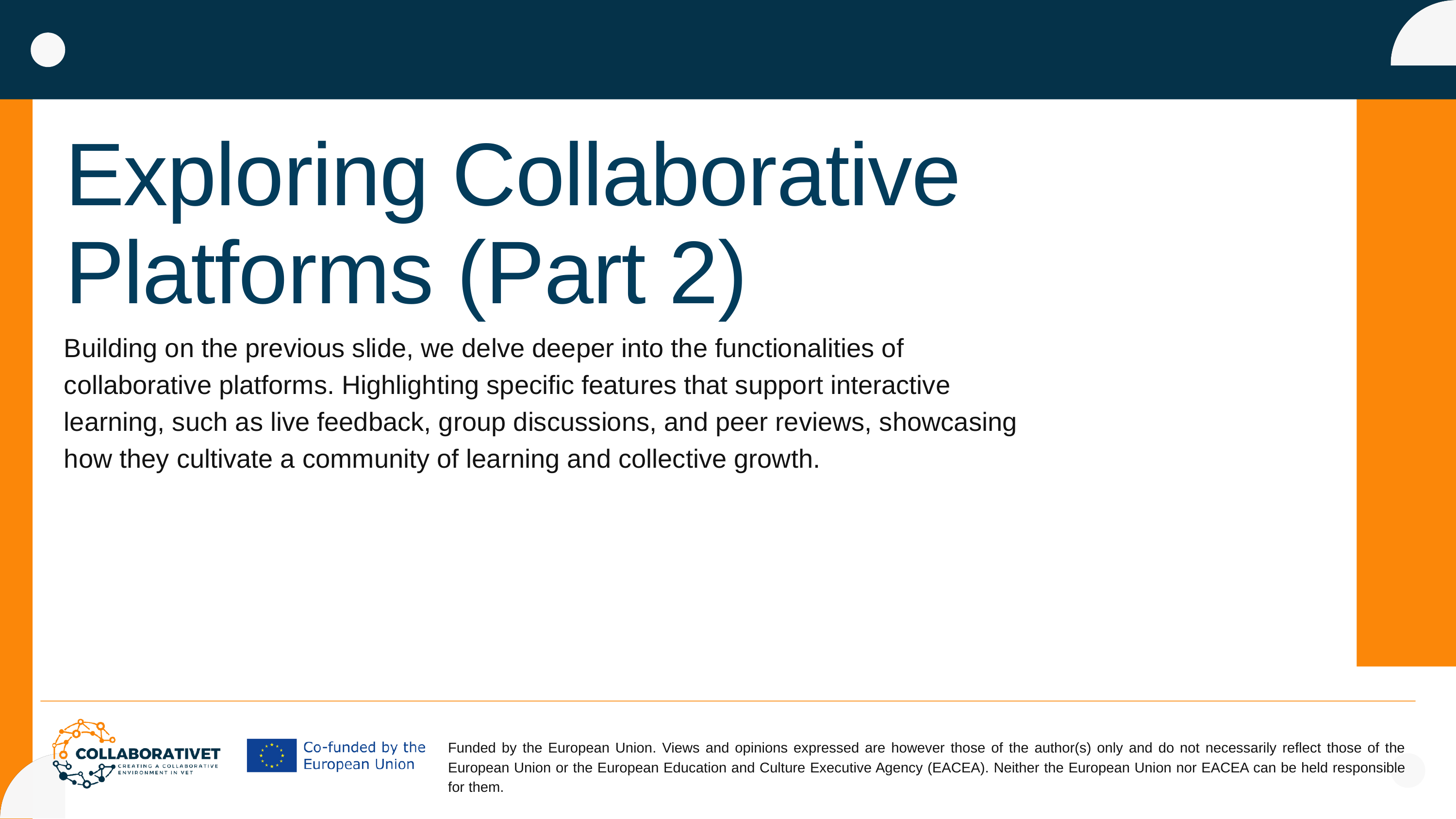

Exploring Collaborative Platforms (Part 2)
Building on the previous slide, we delve deeper into the functionalities of collaborative platforms. Highlighting specific features that support interactive learning, such as live feedback, group discussions, and peer reviews, showcasing how they cultivate a community of learning and collective growth.

Funded by the European Union. Views and opinions expressed are however those of the author(s) only and do not necessarily reflect those of the European Union or the European Education and Culture Executive Agency (EACEA). Neither the European Union nor EACEA can be held responsible for them.